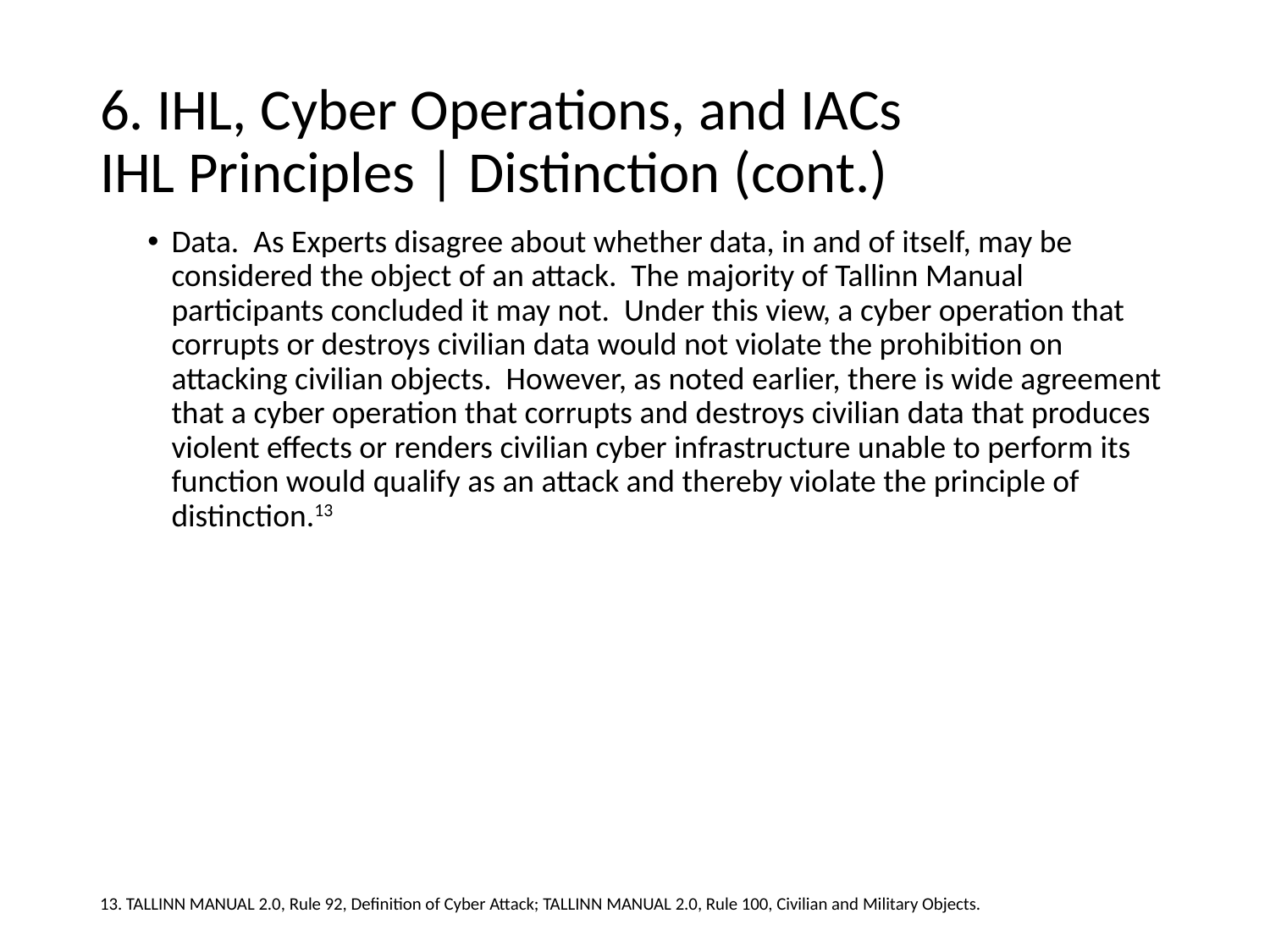

# 6. IHL, Cyber Operations, and IACs IHL Principles | Distinction (cont.)
Data.  As Experts disagree about whether data, in and of itself, may be considered the object of an attack.  The majority of Tallinn Manual participants concluded it may not.  Under this view, a cyber operation that corrupts or destroys civilian data would not violate the prohibition on attacking civilian objects.  However, as noted earlier, there is wide agreement that a cyber operation that corrupts and destroys civilian data that produces violent effects or renders civilian cyber infrastructure unable to perform its function would qualify as an attack and thereby violate the principle of distinction.13

13. TALLINN MANUAL 2.0, Rule 92, Definition of Cyber Attack; TALLINN MANUAL 2.0, Rule 100, Civilian and Military Objects.